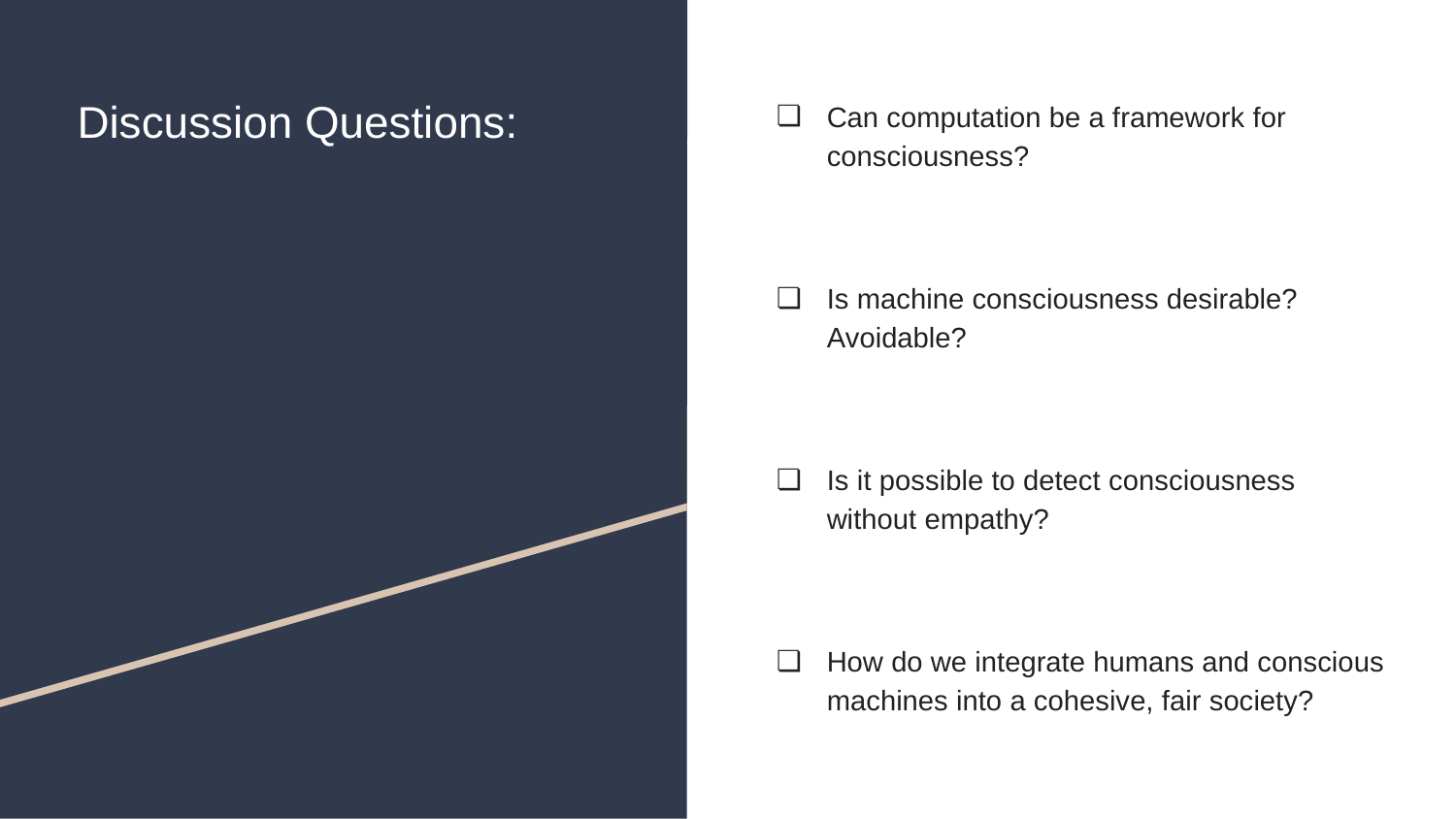

# Discussion Questions:
Can computation be a framework for consciousness?

Is machine consciousness desirable? Avoidable?

Is it possible to detect consciousness without empathy?

How do we integrate humans and conscious machines into a cohesive, fair society?